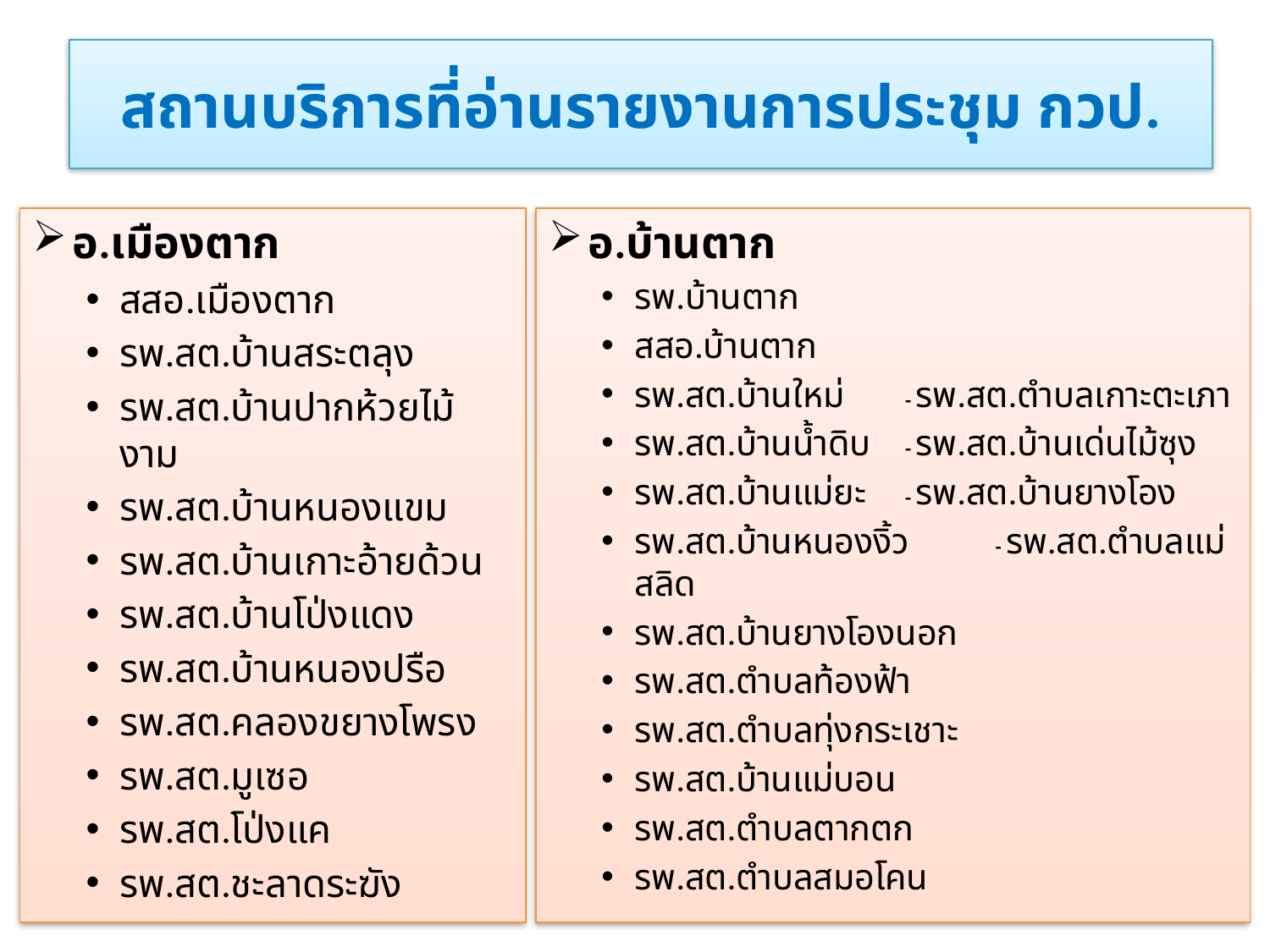

# สถานบริการที่อ่านรายงานการประชุม กวป.
อ.เมืองตาก
สสอ.เมืองตาก
รพ.สต.บ้านสระตลุง
รพ.สต.บ้านปากห้วยไม้งาม
รพ.สต.บ้านหนองแขม
รพ.สต.บ้านเกาะอ้ายด้วน
รพ.สต.บ้านโป่งแดง
รพ.สต.บ้านหนองปรือ
รพ.สต.คลองขยางโพรง
รพ.สต.มูเซอ
รพ.สต.โป่งแค
รพ.สต.ชะลาดระฆัง
อ.บ้านตาก
รพ.บ้านตาก
สสอ.บ้านตาก
รพ.สต.บ้านใหม่	- รพ.สต.ตำบลเกาะตะเภา
รพ.สต.บ้านน้ำดิบ	- รพ.สต.บ้านเด่นไม้ซุง
รพ.สต.บ้านแม่ยะ	- รพ.สต.บ้านยางโอง
รพ.สต.บ้านหนองงิ้ว	- รพ.สต.ตำบลแม่สลิด
รพ.สต.บ้านยางโองนอก
รพ.สต.ตำบลท้องฟ้า
รพ.สต.ตำบลทุ่งกระเชาะ
รพ.สต.บ้านแม่บอน
รพ.สต.ตำบลตากตก
รพ.สต.ตำบลสมอโคน